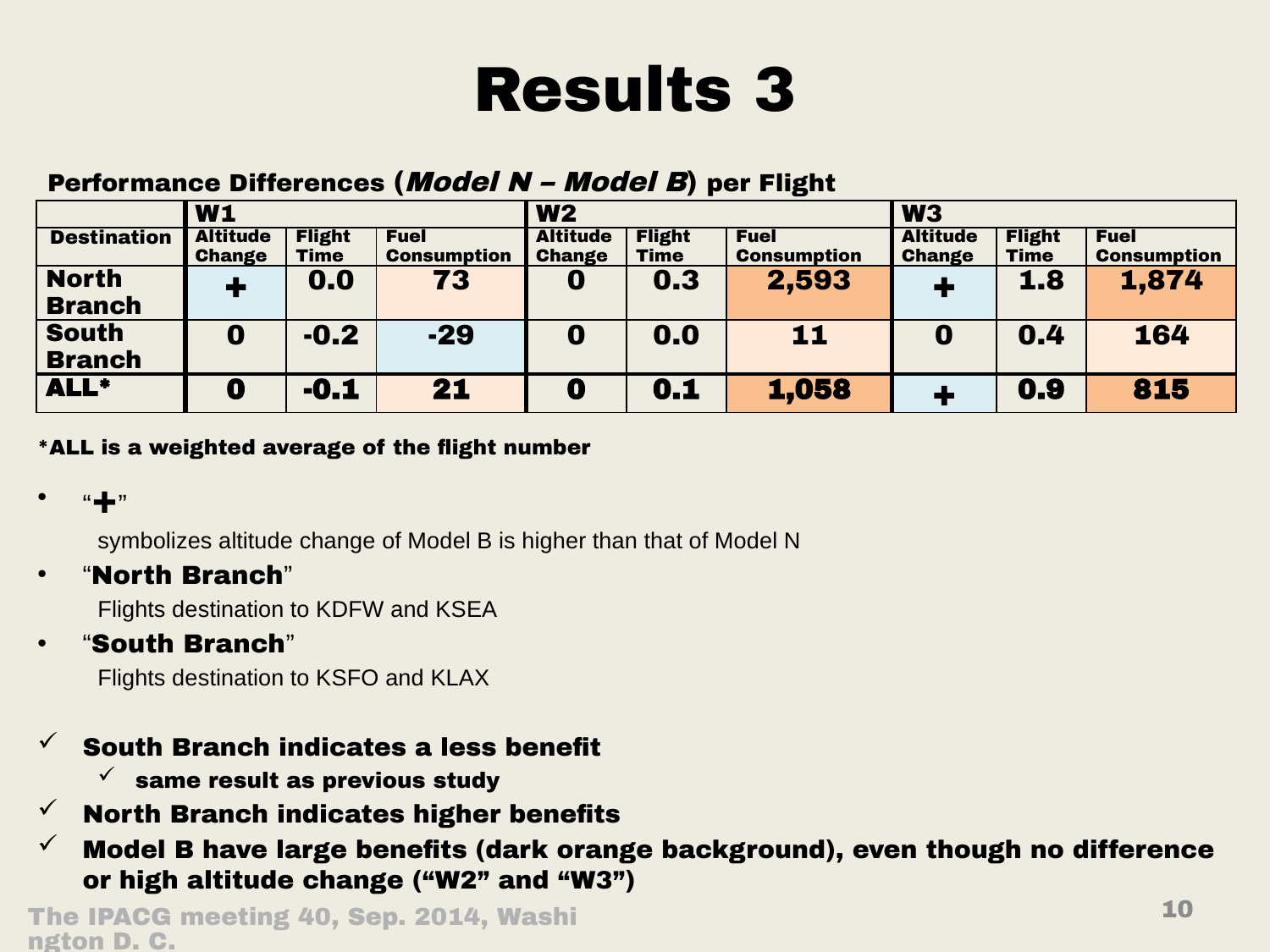

# Results 3
Performance Differences (Model N – Model B) per Flight
|  | W1 |  |  | W2 |  |  | W3 |  |  |
| --- | --- | --- | --- | --- | --- | --- | --- | --- | --- |
| Destination | Altitude Change | Flight Time | Fuel Consumption | Altitude Change | Flight Time | Fuel Consumption | Altitude Change | Flight Time | Fuel Consumption |
| North Branch | + | 0.0 | 73 | 0 | 0.3 | 2,593 | + | 1.8 | 1,874 |
| South Branch | 0 | -0.2 | -29 | 0 | 0.0 | 11 | 0 | 0.4 | 164 |
| ALL\* | 0 | -0.1 | 21 | 0 | 0.1 | 1,058 | + | 0.9 | 815 |
*ALL is a weighted average of the flight number
“+”
symbolizes altitude change of Model B is higher than that of Model N
“North Branch”
Flights destination to KDFW and KSEA
“South Branch”
Flights destination to KSFO and KLAX

South Branch indicates a less benefit
same result as previous study
North Branch indicates higher benefits
Model B have large benefits (dark orange background), even though no difference or high altitude change (“W2” and “W3”)
10
The IPACG meeting 40, Sep. 2014, Washington D. C.